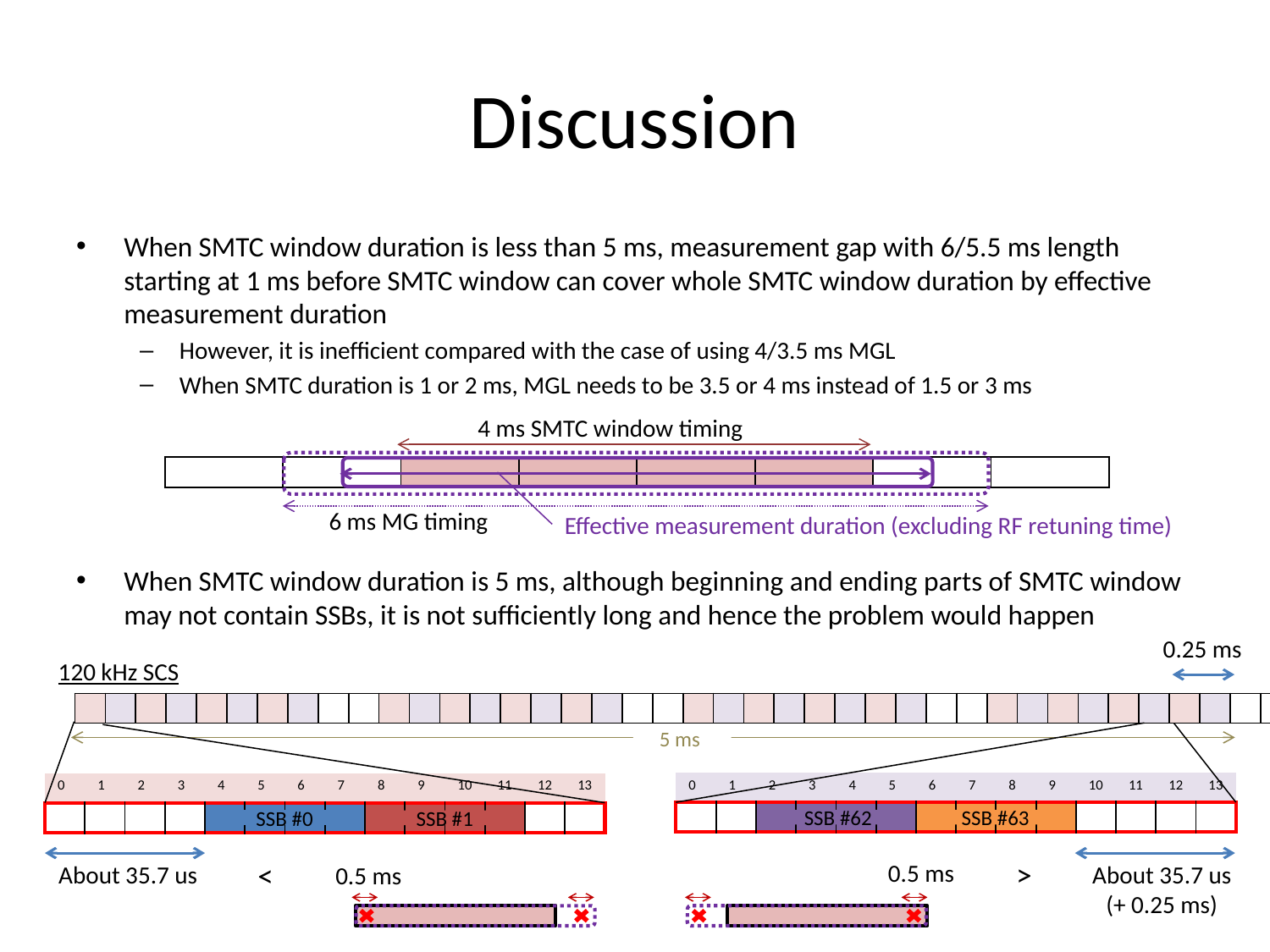

# Discussion
When SMTC window duration is less than 5 ms, measurement gap with 6/5.5 ms length starting at 1 ms before SMTC window can cover whole SMTC window duration by effective measurement duration
However, it is inefficient compared with the case of using 4/3.5 ms MGL
When SMTC duration is 1 or 2 ms, MGL needs to be 3.5 or 4 ms instead of 1.5 or 3 ms

When SMTC window duration is 5 ms, although beginning and ending parts of SMTC window may not contain SSBs, it is not sufficiently long and hence the problem would happen
4 ms SMTC window timing

|  |  |  |  |  |  |  |  |
| --- | --- | --- | --- | --- | --- | --- | --- |

6 ms MG timing
Effective measurement duration (excluding RF retuning time)
0.25 ms
120 kHz SCS
|  |  |  |  |  |  |  |  |  |  |  |  |  |  |  |  |  |  |  |  |  |  |  |  |  |  |  |  |  |  |  |  |  |  |  |  |  |  |  |  |
| --- | --- | --- | --- | --- | --- | --- | --- | --- | --- | --- | --- | --- | --- | --- | --- | --- | --- | --- | --- | --- | --- | --- | --- | --- | --- | --- | --- | --- | --- | --- | --- | --- | --- | --- | --- | --- | --- | --- | --- |
5 ms
| 0 | 1 | 2 | 3 | 4 | 5 | 6 | 7 | 8 | 9 | 10 | 11 | 12 | 13 |
| --- | --- | --- | --- | --- | --- | --- | --- | --- | --- | --- | --- | --- | --- |
|  |  |  |  |  |  |  |  |  |  |  |  |  |  |
| 0 | 1 | 2 | 3 | 4 | 5 | 6 | 7 | 8 | 9 | 10 | 11 | 12 | 13 |
| --- | --- | --- | --- | --- | --- | --- | --- | --- | --- | --- | --- | --- | --- |
|  |  |  |  |  |  |  |  |  |  |  |  |  |  |
SSB #62
SSB #63
SSB #0
SSB #1
>
<
0.5 ms
About 35.7 us
About 35.7 us
(+ 0.25 ms)
0.5 ms